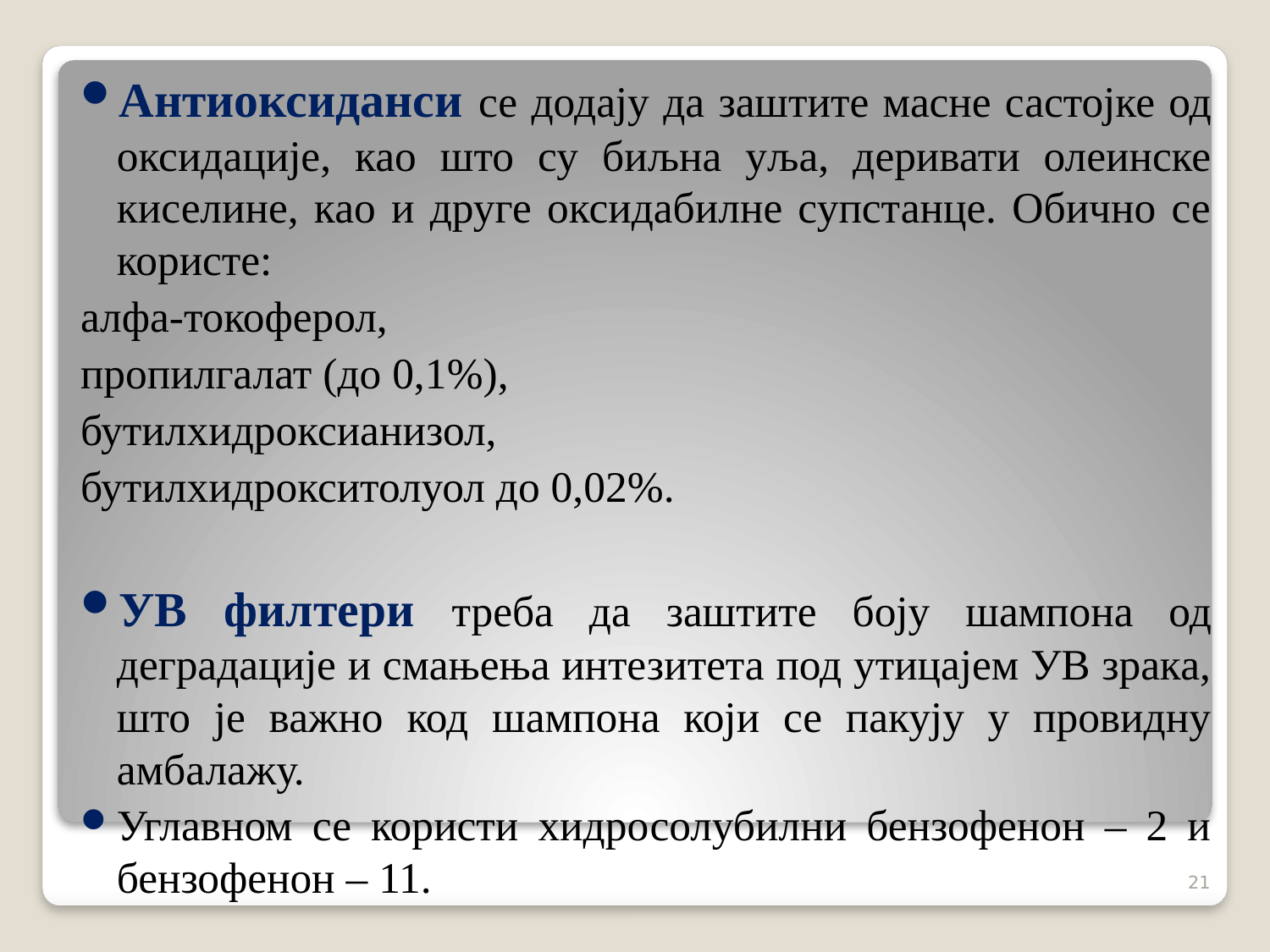

Антиоксиданси се додају да заштите масне састојке од оксидације, као што су биљна уља, деривати олеинске киселине, као и друге оксидабилне супстанце. Обично се користе:
алфа-токоферол,
пропилгалат (до 0,1%),
бутилхидроксианизол,
бутилхидрокситолуол до 0,02%.

УВ филтери треба да заштите боју шампона од деградације и смањења интезитета под утицајем УВ зрака, што је важно код шампона који се пакују у провидну амбалажу.
Углавном се користи хидросолубилни бензофенон – 2 и бензофенон – 11.

21